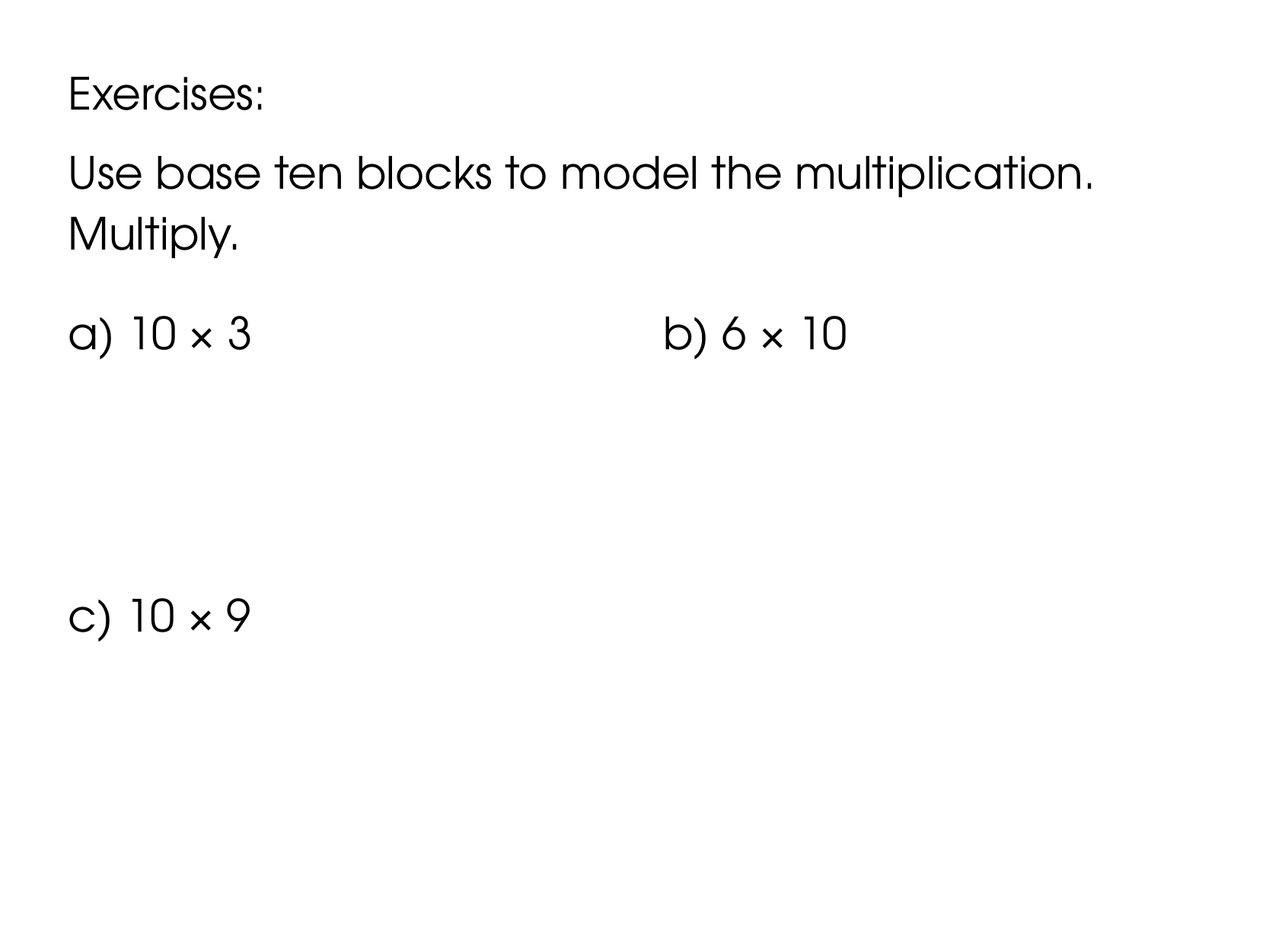

Exercises:
Use base ten blocks to model the multiplication. Multiply.
a) 10 × 3
b) 6 × 10
c) 10 × 9